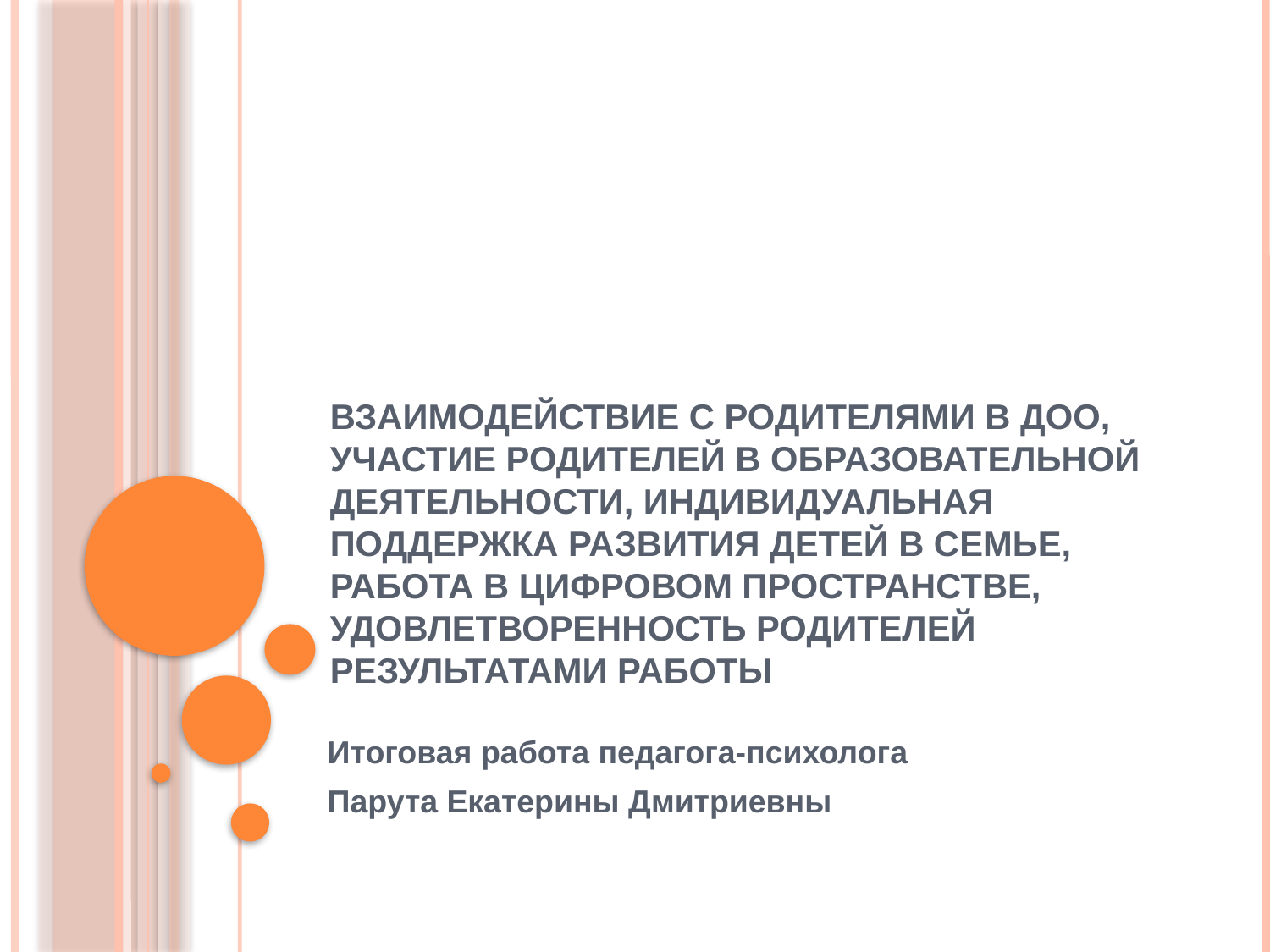

# Взаимодействие с родителями в ДОО, участие родителей в образовательной деятельности, индивидуальная поддержка развития детей в семье, работа в цифровом пространстве, удовлетворенность родителей результатами работы
Итоговая работа педагога-психолога
Парута Екатерины Дмитриевны